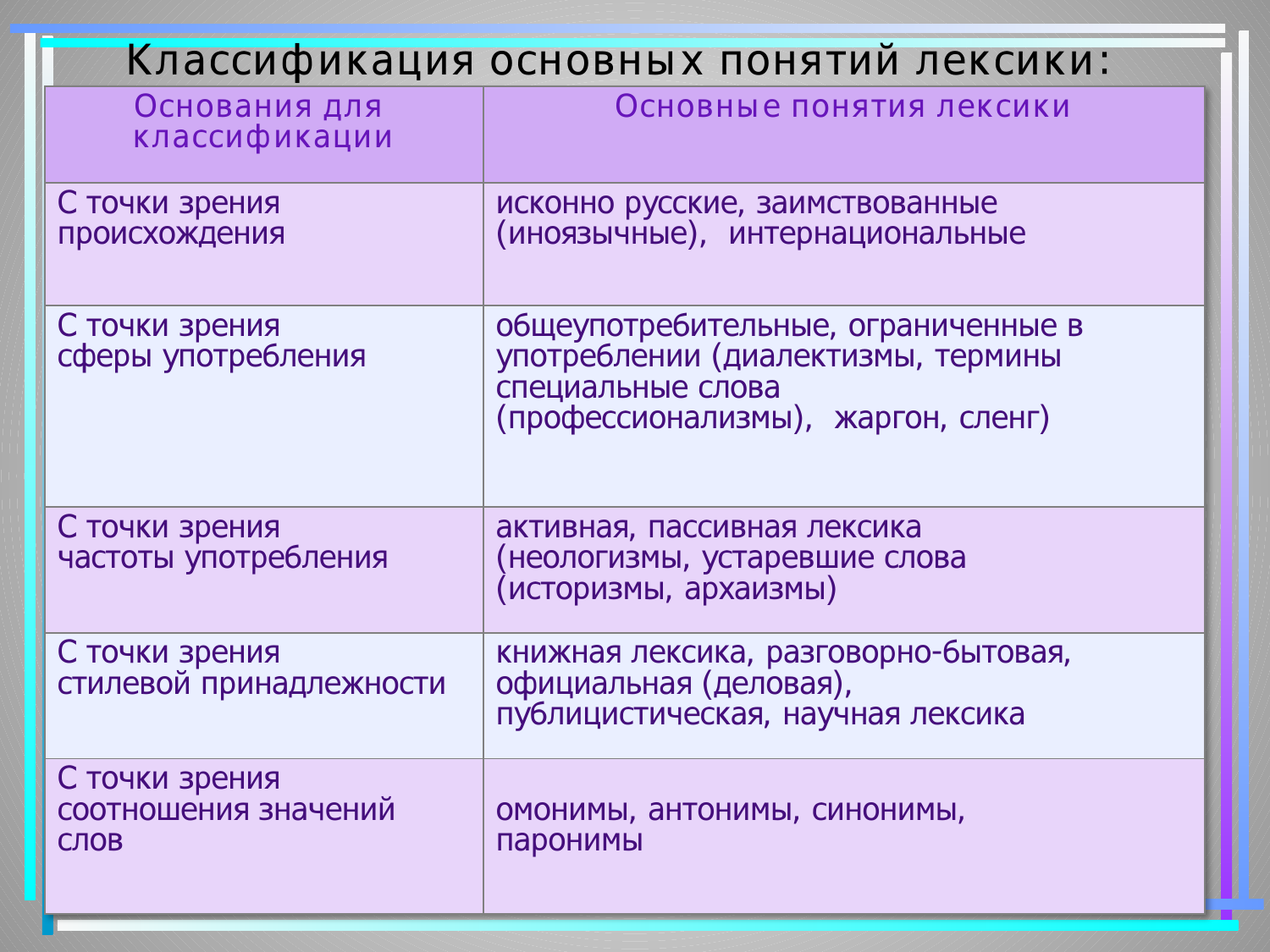

# Классификация основных понятий лексики:
| Основания для классификации | Основные понятия лексики |
| --- | --- |
| С точки зрения происхождения | исконно русские, заимствованные (иноязычные), интернациональные |
| С точки зрения сферы употребления | общеупотребительные, ограниченные в употреблении (диалектизмы, термины специальные слова (профессионализмы), жаргон, сленг) |
| С точки зрения частоты употребления | активная, пассивная лексика (неологизмы, устаревшие слова (историзмы, архаизмы) |
| С точки зрения стилевой принадлежности | книжная лексика, разговорно-бытовая, официальная (деловая), публицистическая, научная лексика |
| С точки зрения соотношения значений слов | омонимы, антонимы, синонимы, паронимы |